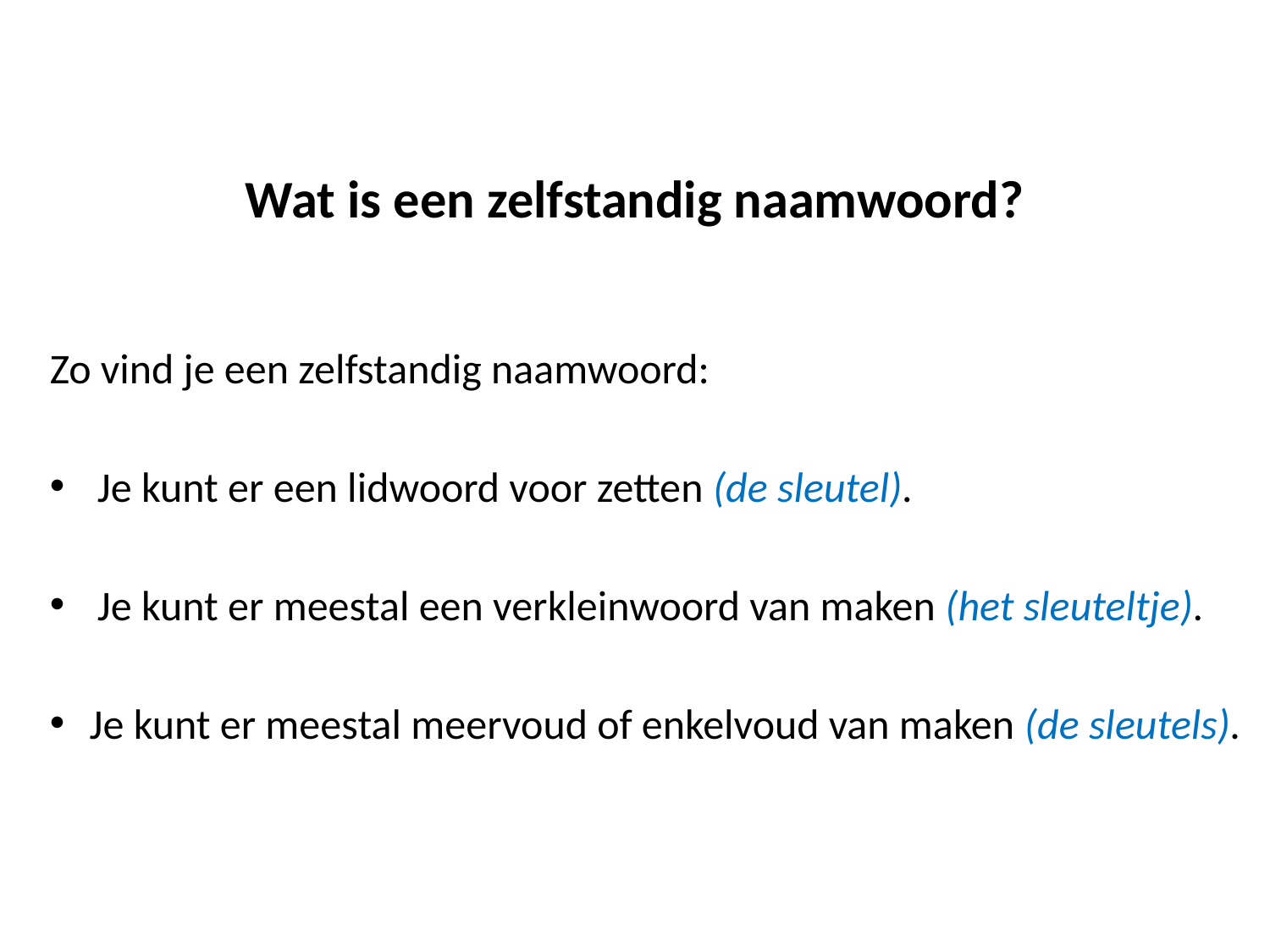

# Wat is een zelfstandig naamwoord?

Zo vind je een zelfstandig naamwoord:

Je kunt er een lidwoord voor zetten (de sleutel).

Je kunt er meestal een verkleinwoord van maken (het sleuteltje).

Je kunt er meestal meervoud of enkelvoud van maken (de sleutels).